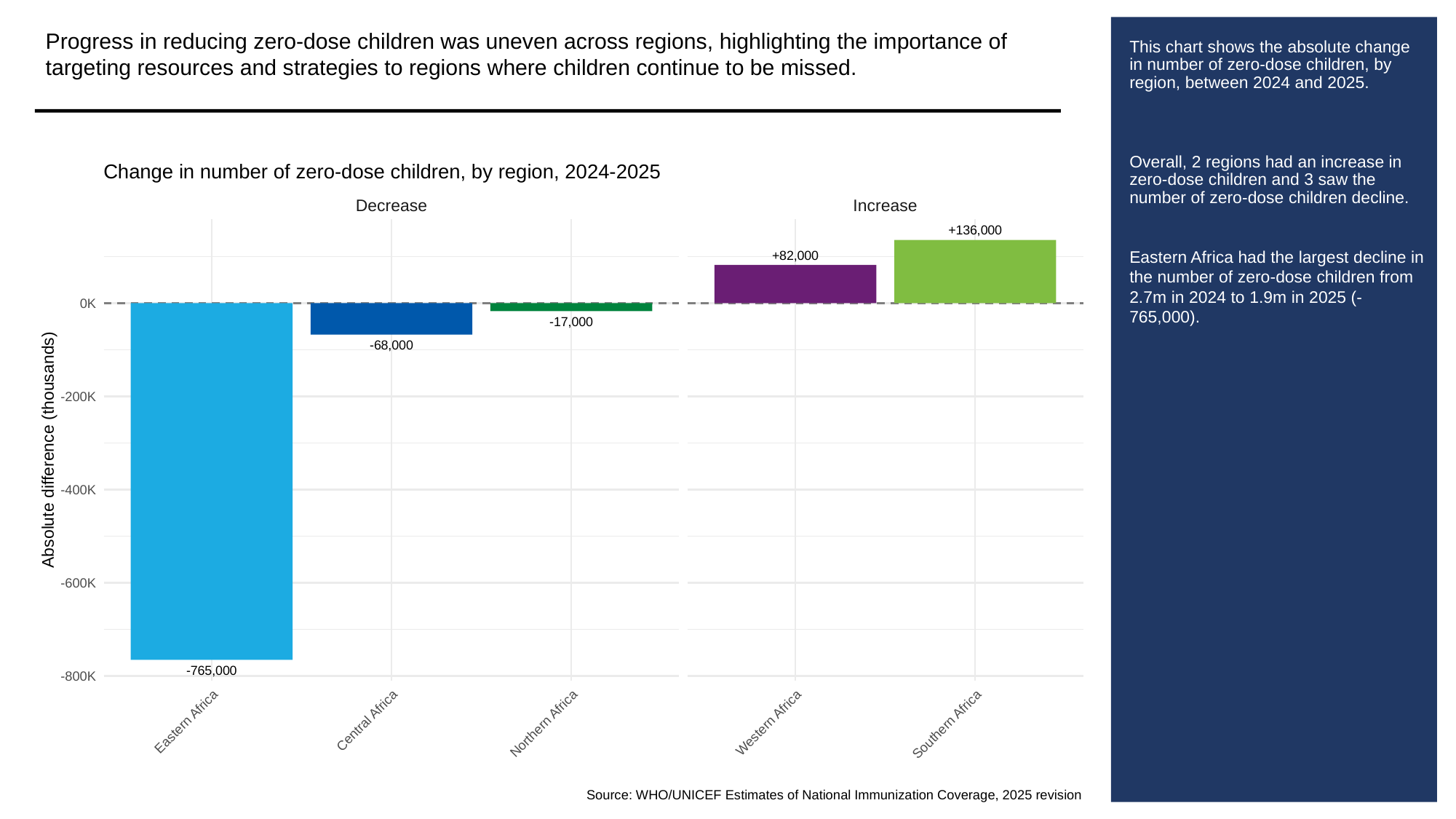

Progress in reducing zero-dose children was uneven across regions, highlighting the importance of targeting resources and strategies to regions where children continue to be missed.
# This chart shows the absolute change in number of zero-dose children, by region, between 2024 and 2025.

Overall, 2 regions had an increase in zero-dose children and 3 saw the number of zero-dose children decline.

Eastern Africa had the largest decline in the number of zero-dose children from 2.7m in 2024 to 1.9m in 2025 (-765,000).

Change in number of zero-dose children, by region, 2024-2025
Decrease
Increase

+136,000

+82,000

0K

-17,000
-68,000

-200K

Absolute difference (thousands)
-400K

-600K

-765,000
-800K

Central Africa
Eastern Africa
Western Africa
Northern Africa
Southern Africa
Source: WHO/UNICEF Estimates of National Immunization Coverage, 2025 revision